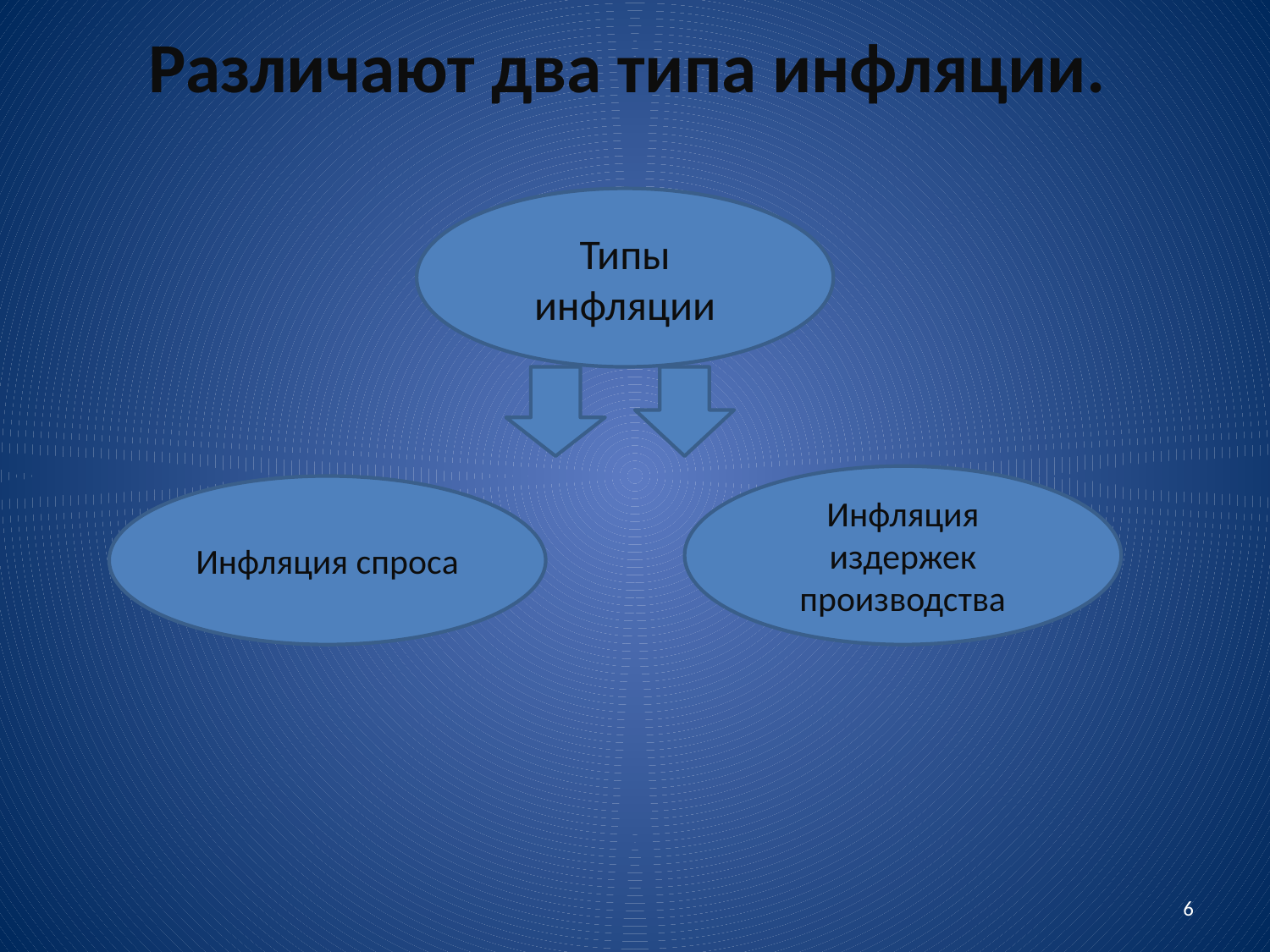

Различают два типа инфляции.
Типы инфляции

Инфляция издержек производства
Инфляция спроса
6